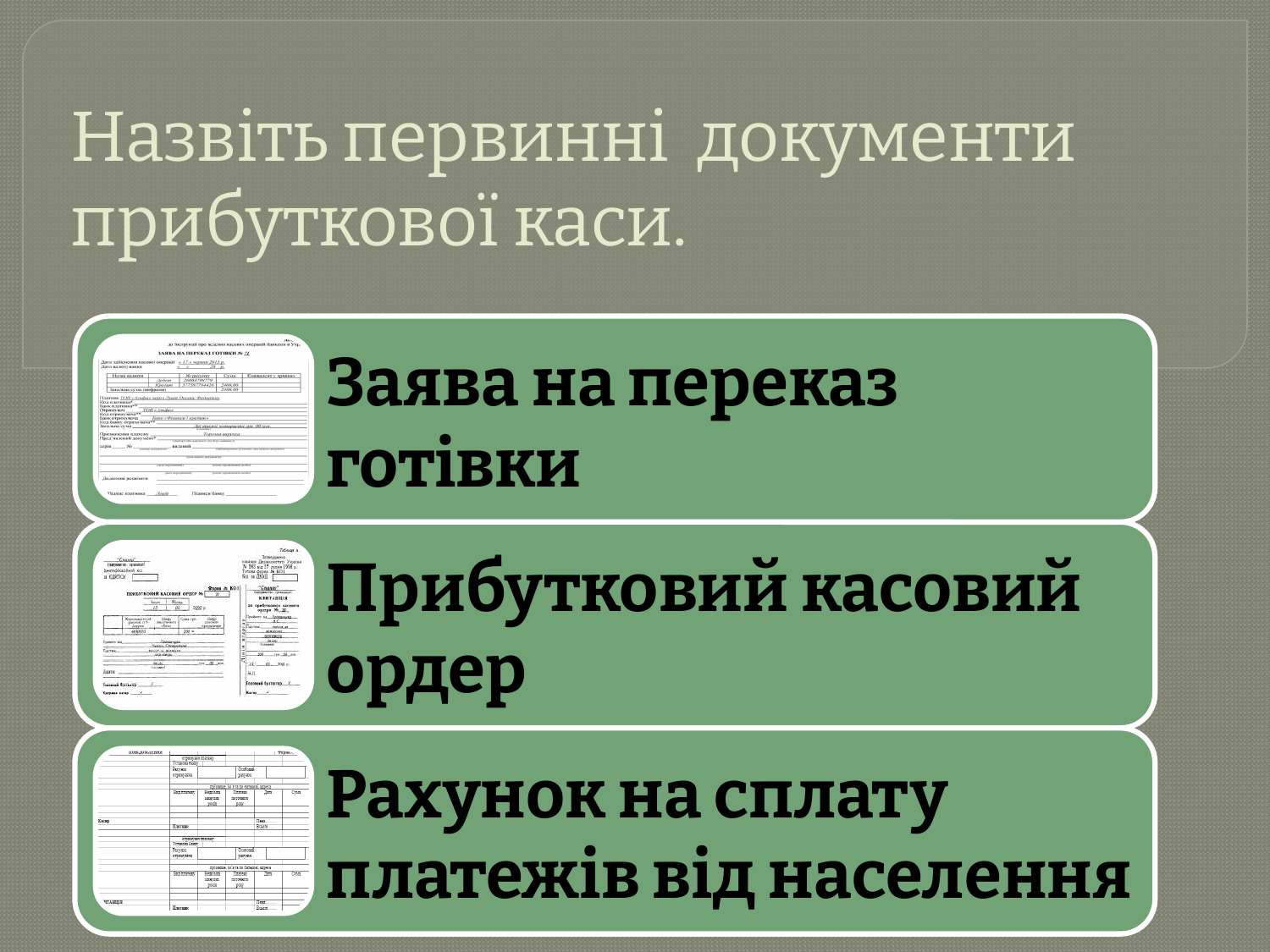

# Назвіть первинні  документи  прибуткової каси.
Заява на переказ готівки
Прибутковий касовий ордер
Рахунок на сплату платежів від населення